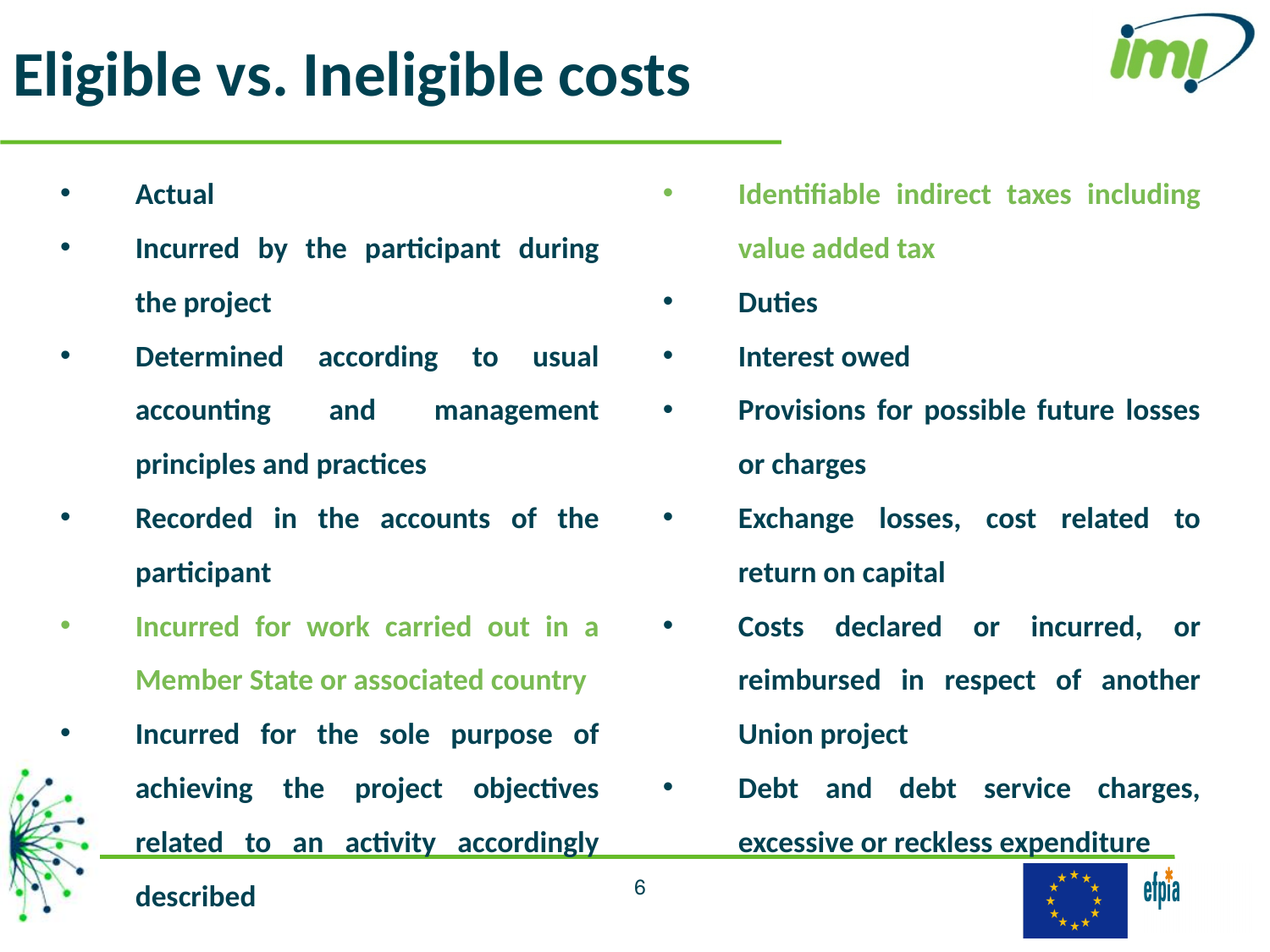

Eligible vs. Ineligible costs

Actual
Incurred by the participant during the project
Determined according to usual accounting and management principles and practices
Recorded in the accounts of the participant
Incurred for work carried out in a Member State or associated country
Incurred for the sole purpose of achieving the project objectives related to an activity accordingly described
Identifiable indirect taxes including value added tax
Duties
Interest owed
Provisions for possible future losses or charges
Exchange losses, cost related to return on capital
Costs declared or incurred, or reimbursed in respect of another Union project
Debt and debt service charges, excessive or reckless expenditure

6